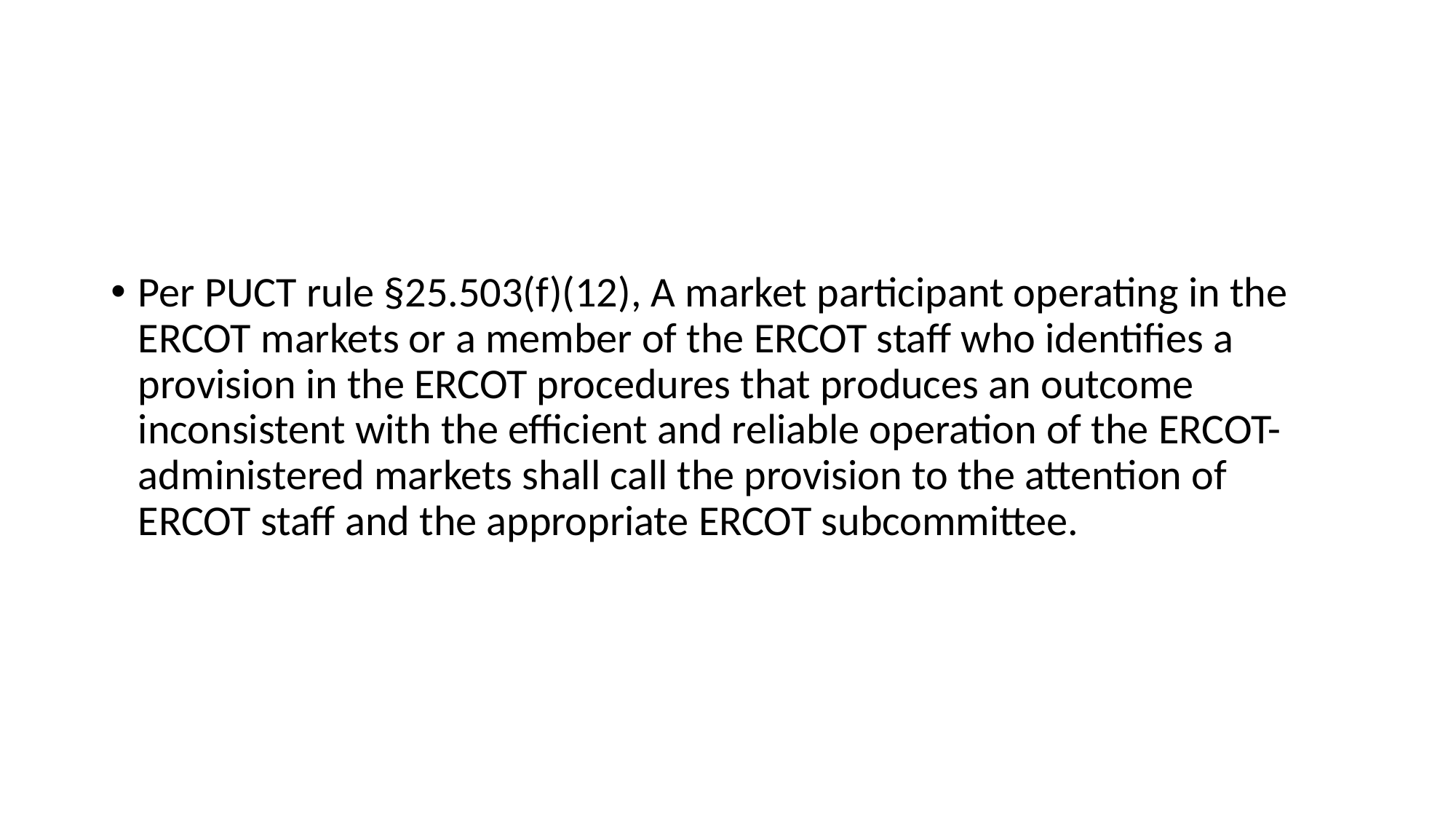

Per PUCT rule §25.503(f)(12), A market participant operating in the ERCOT markets or a member of the ERCOT staff who identifies a provision in the ERCOT procedures that produces an outcome inconsistent with the efficient and reliable operation of the ERCOT-administered markets shall call the provision to the attention of ERCOT staff and the appropriate ERCOT subcommittee.